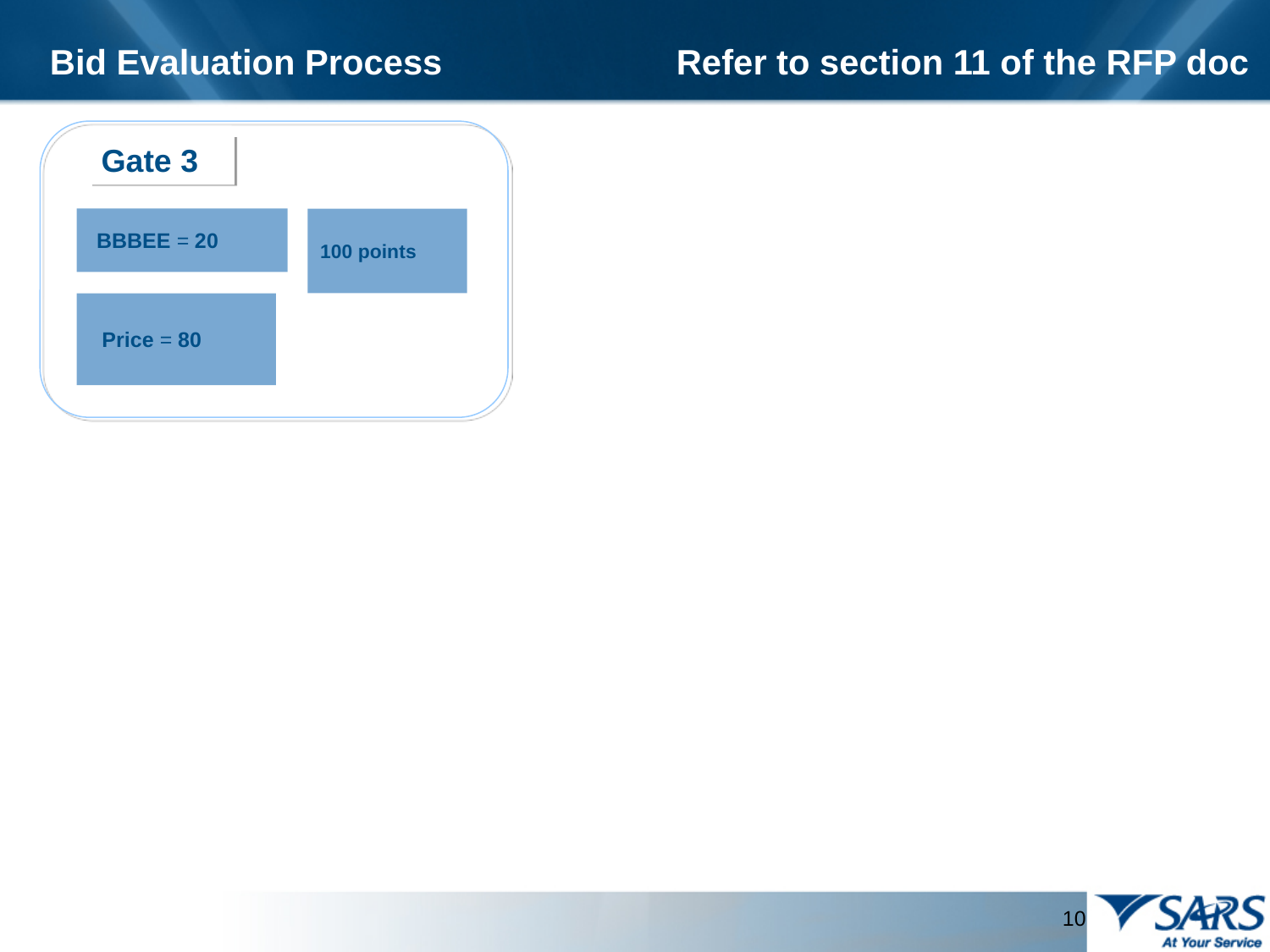

Bid Evaluation Process                        Refer to section 11 of the RFP doc

Gate 3
BBBEE = 20
100 points
Price = 80
                10